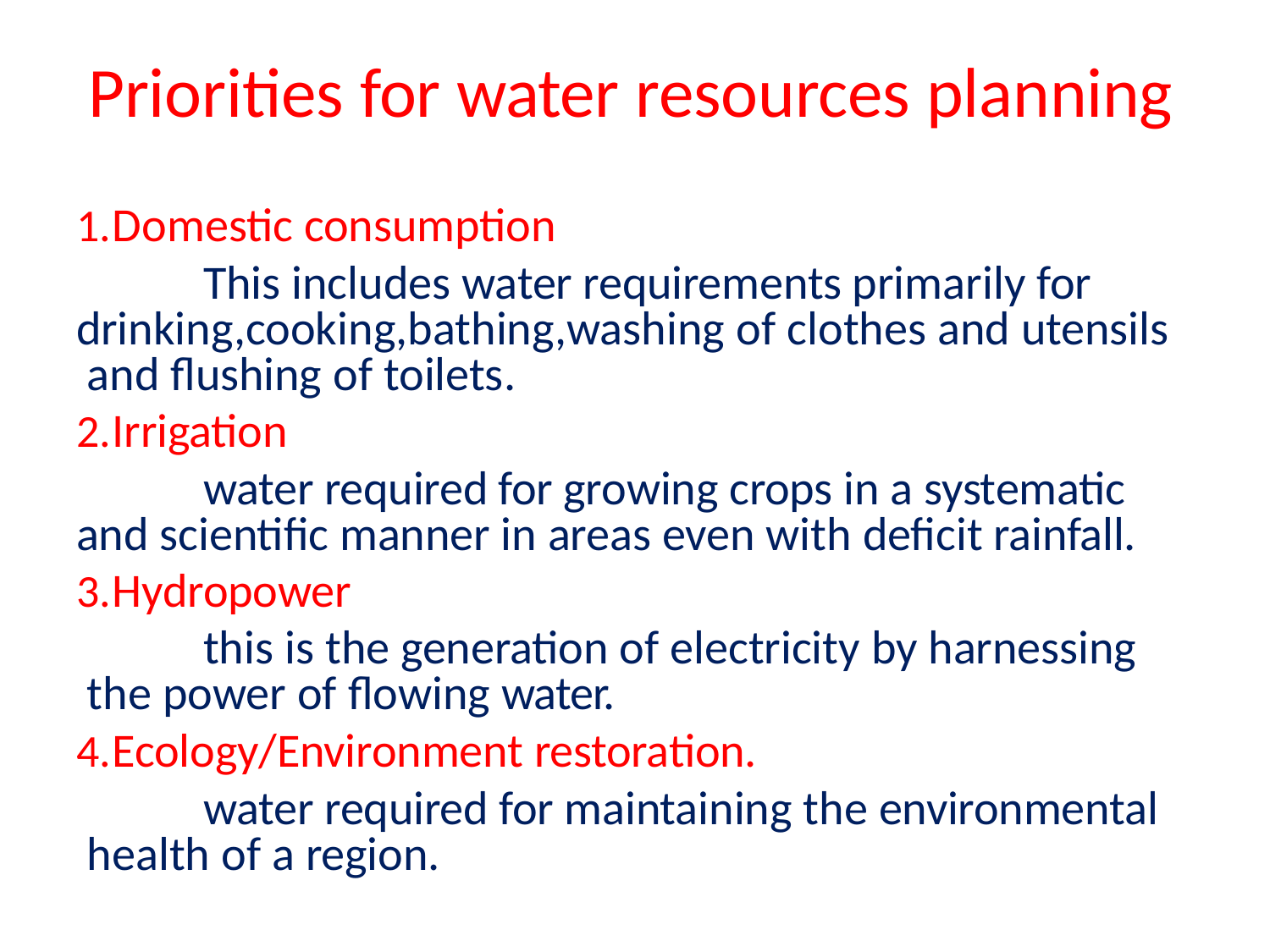

# Priorities for water resources planning
Domestic consumption
This includes water requirements primarily for  drinking,cooking,bathing,washing of clothes and utensils  and flushing of toilets.
Irrigation
water required for growing crops in a systematic  and scientific manner in areas even with deficit rainfall.
Hydropower
this is the generation of electricity by harnessing  the power of flowing water.
Ecology/Environment restoration.
water required for maintaining the environmental  health of a region.